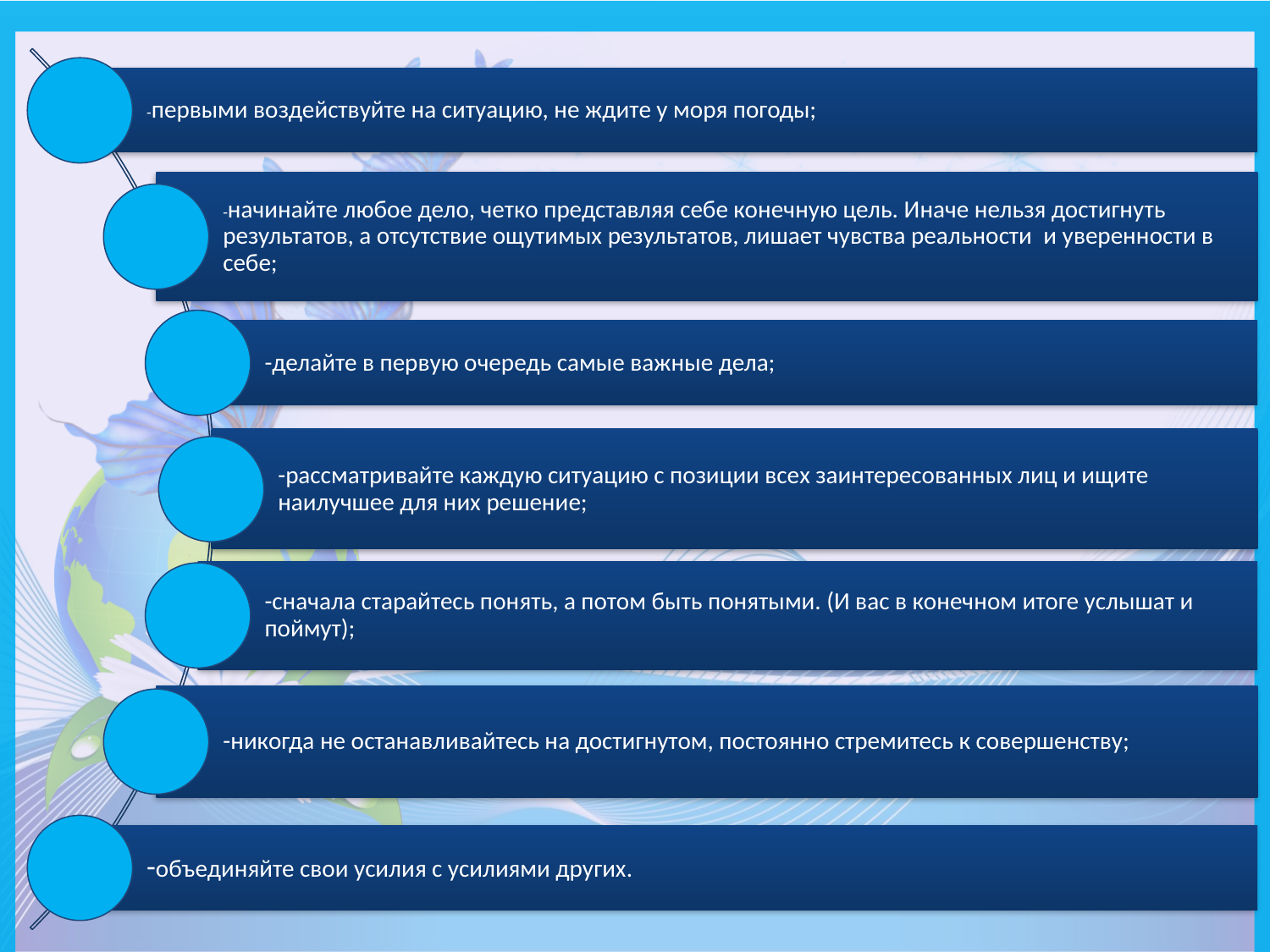

-первыми воздействуйте на ситуацию, не ждите у моря погоды;
-начинайте любое дело, четко представляя себе конечную цель. Иначе нельзя достигнуть результатов, а отсутствие ощутимых результатов, лишает чувства реальности  и уверенности в себе;
-делайте в первую очередь самые важные дела;
-рассматривайте каждую ситуацию с позиции всех заинтересованных лиц и ищите наилучшее для них решение;
-сначала старайтесь понять, а потом быть понятыми. (И вас в конечном итоге услышат и поймут);
-никогда не останавливайтесь на достигнутом, постоянно стремитесь к совершенству;
-объединяйте свои усилия с усилиями других.